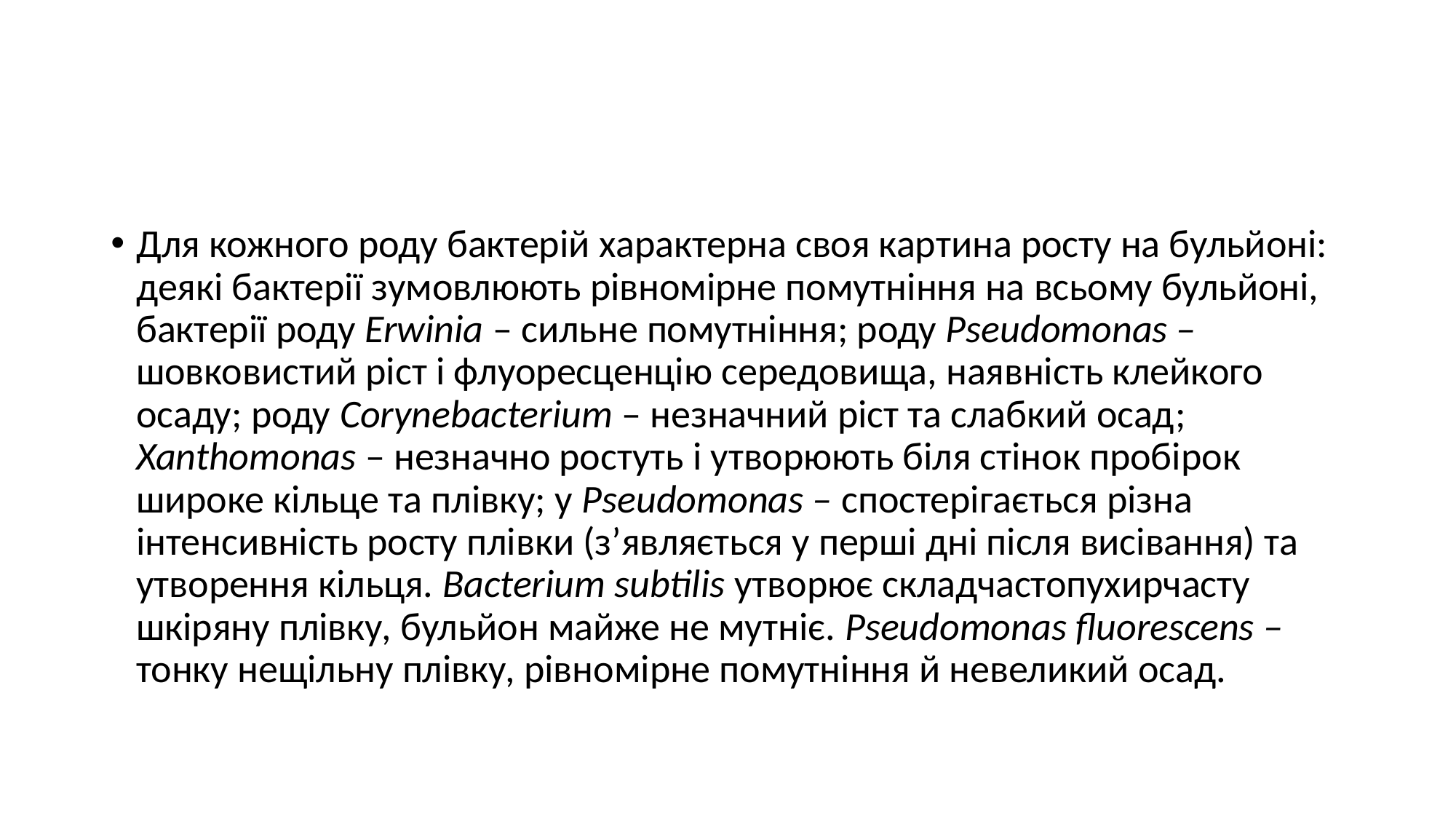

#
Для кожного роду бактерій характерна своя картина росту на бульйоні: деякі бактерії зумовлюють рівномірне помутніння на всьому бульйоні, бактерії роду Erwinia – сильне помутніння; роду Pseudomonas – шовковистий ріст і флуоресценцію середовища, наявність клейкого осаду; роду Corynebacterium – незначний ріст та слабкий осад; Xanthomonas – незначно ростуть і утворюють біля стінок пробірок широке кільце та плівку; у Pseudomonas – спостерігається різна інтенсивність росту плівки (з’являється у перші дні після висівання) та утворення кільця. Bacterium subtilis утворює складчастопухирчасту шкіряну плівку, бульйон майже не мутніє. Pseudomonas fluorescens – тонку нещільну плівку, рівномірне помутніння й невеликий осад.